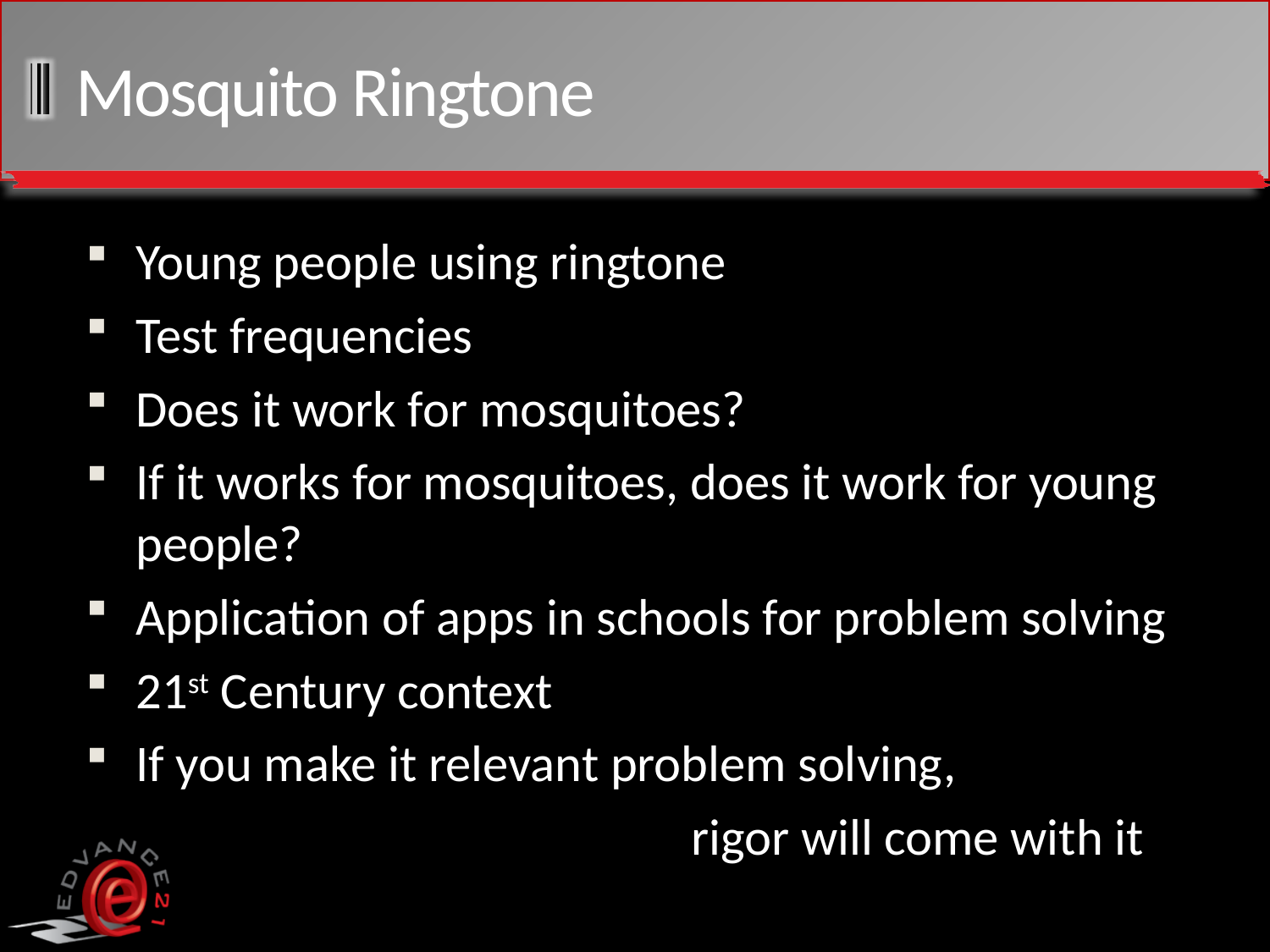

# Mosquito Ringtone
Young people using ringtone
Test frequencies
Does it work for mosquitoes?
If it works for mosquitoes, does it work for young people?
Application of apps in schools for problem solving
21st Century context
If you make it relevant problem solving,
                                                    rigor will come with it